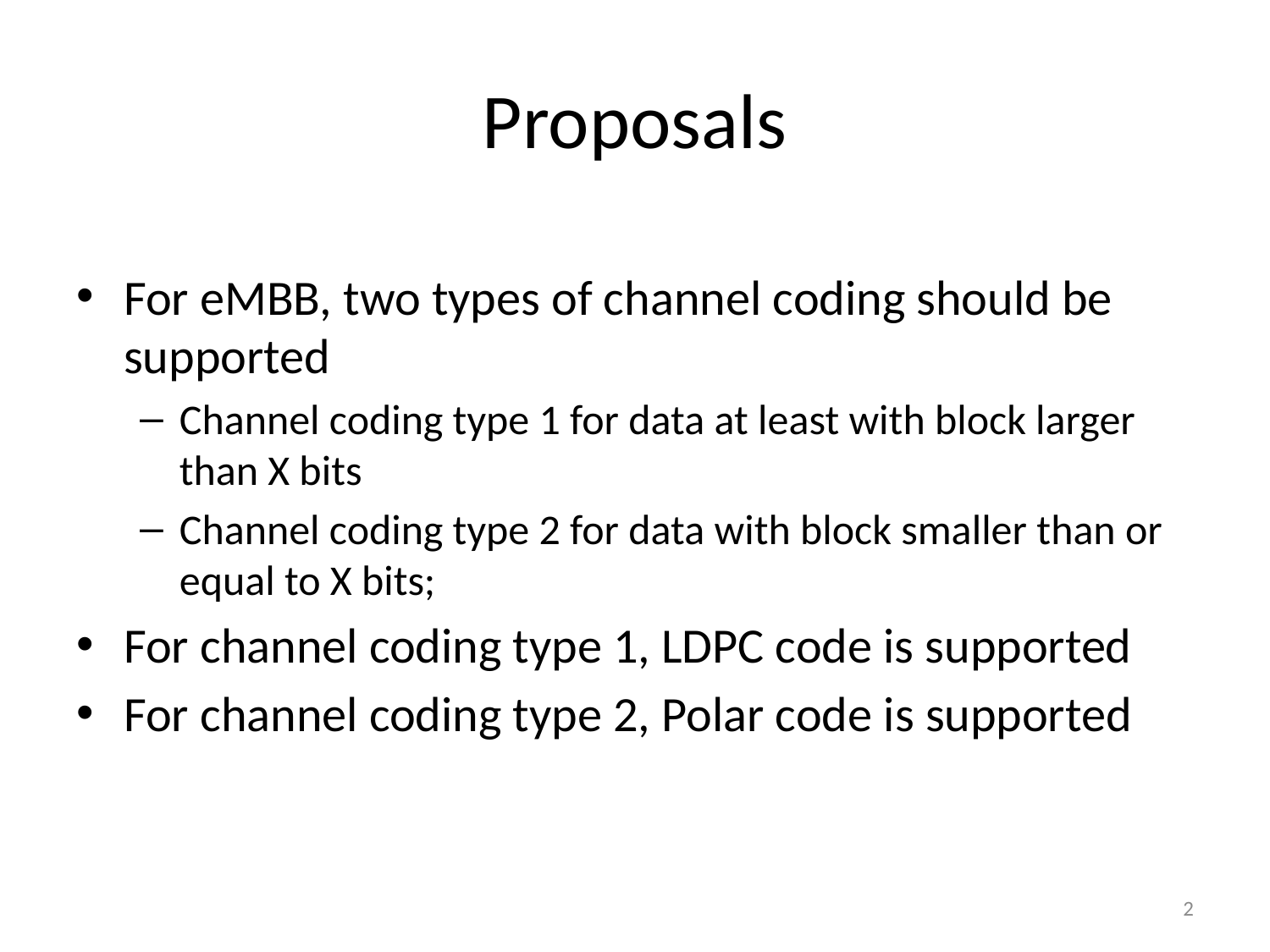

# Proposals
For eMBB, two types of channel coding should be supported
Channel coding type 1 for data at least with block larger than X bits
Channel coding type 2 for data with block smaller than or equal to X bits;
For channel coding type 1, LDPC code is supported
For channel coding type 2, Polar code is supported
2